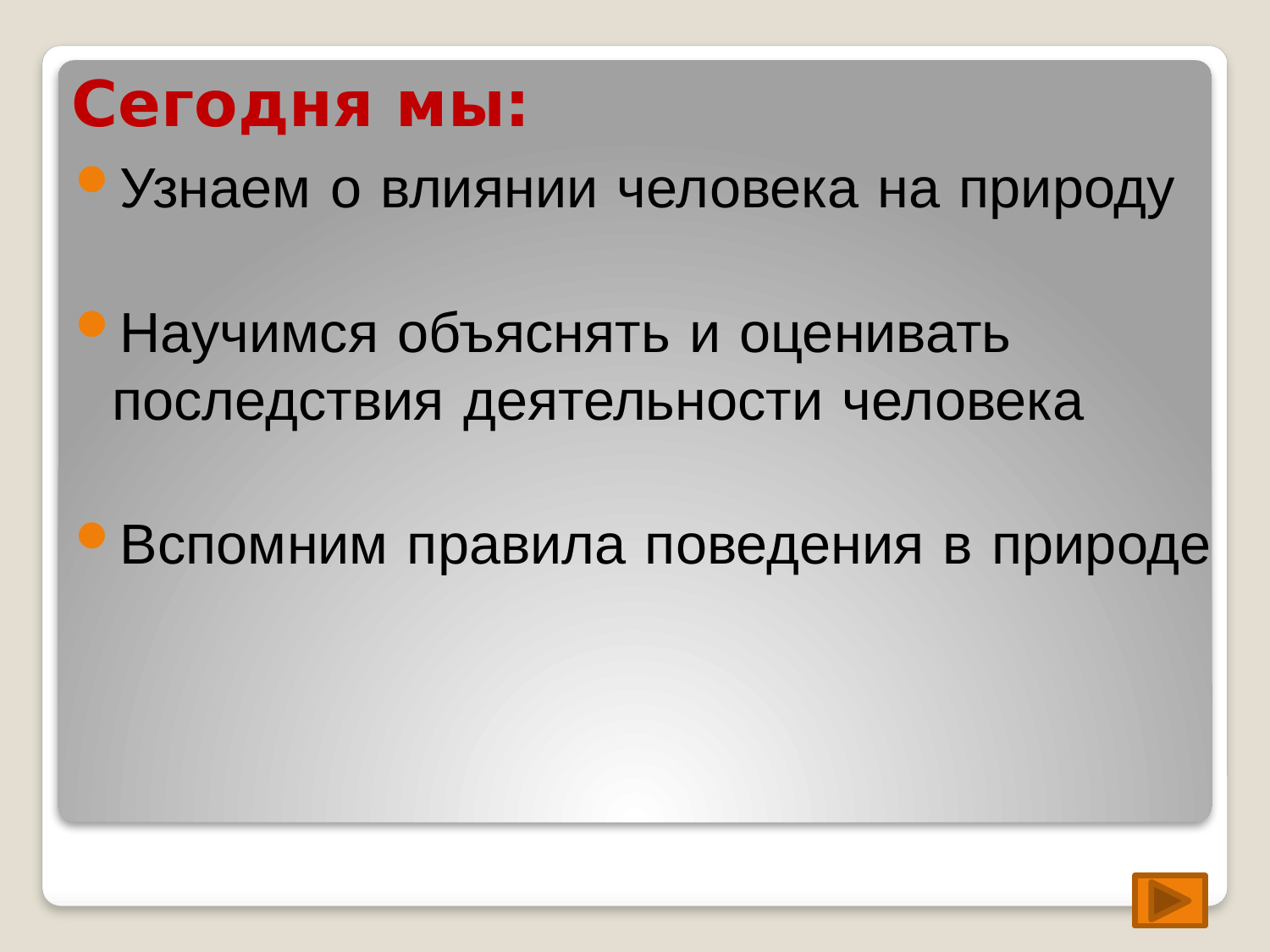

# Сегодня мы:
Узнаем о влиянии человека на природу

Научимся объяснять и оценивать последствия деятельности человека

Вспомним правила поведения в природе